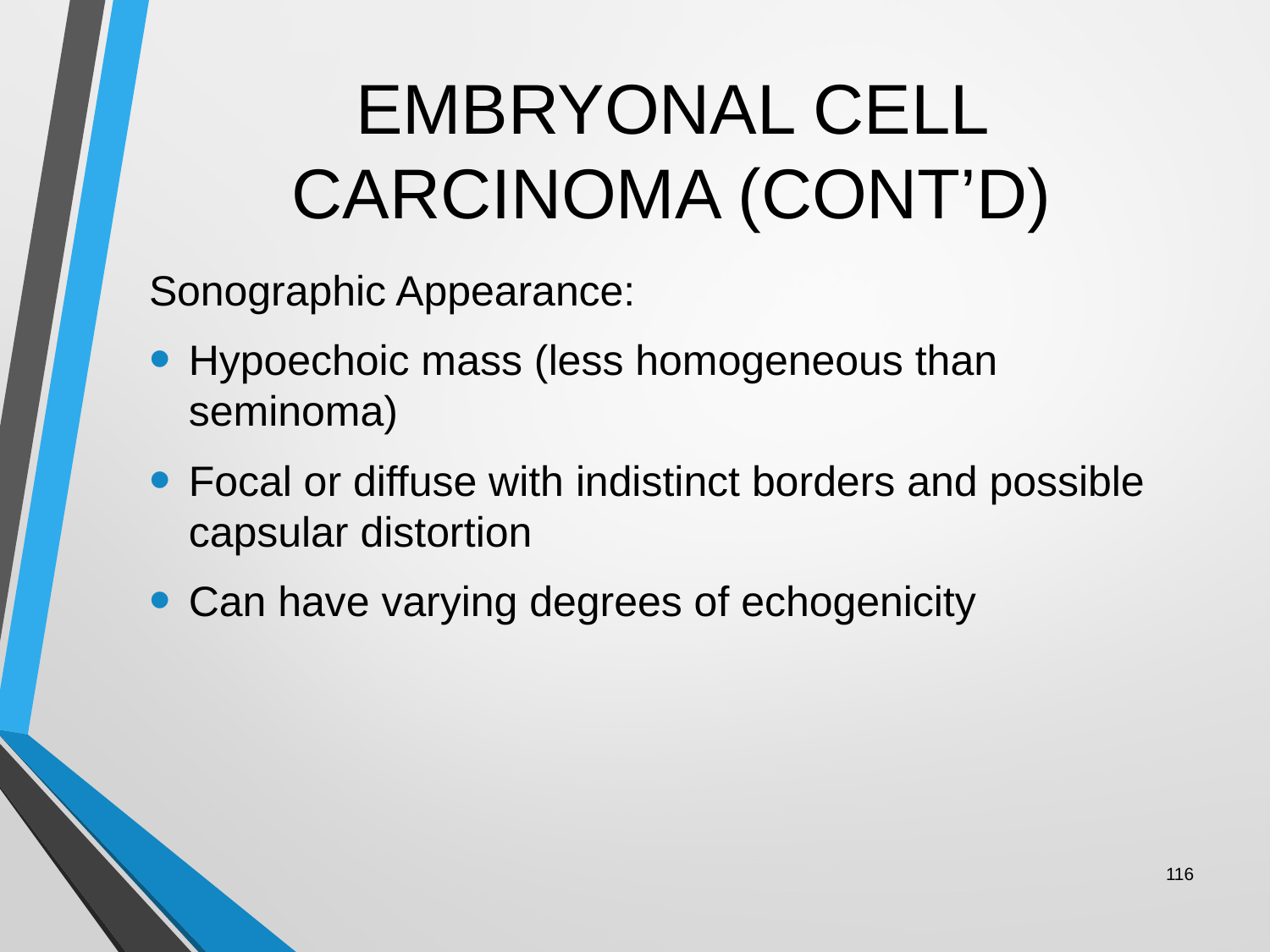

Sonographic Appearance:
Hypoechoic mass (less homogeneous than seminoma)
Focal or diffuse with indistinct borders and possible capsular distortion
Can have varying degrees of echogenicity
# EMBRYONAL CELL CARCINOMA (CONT’D)
116